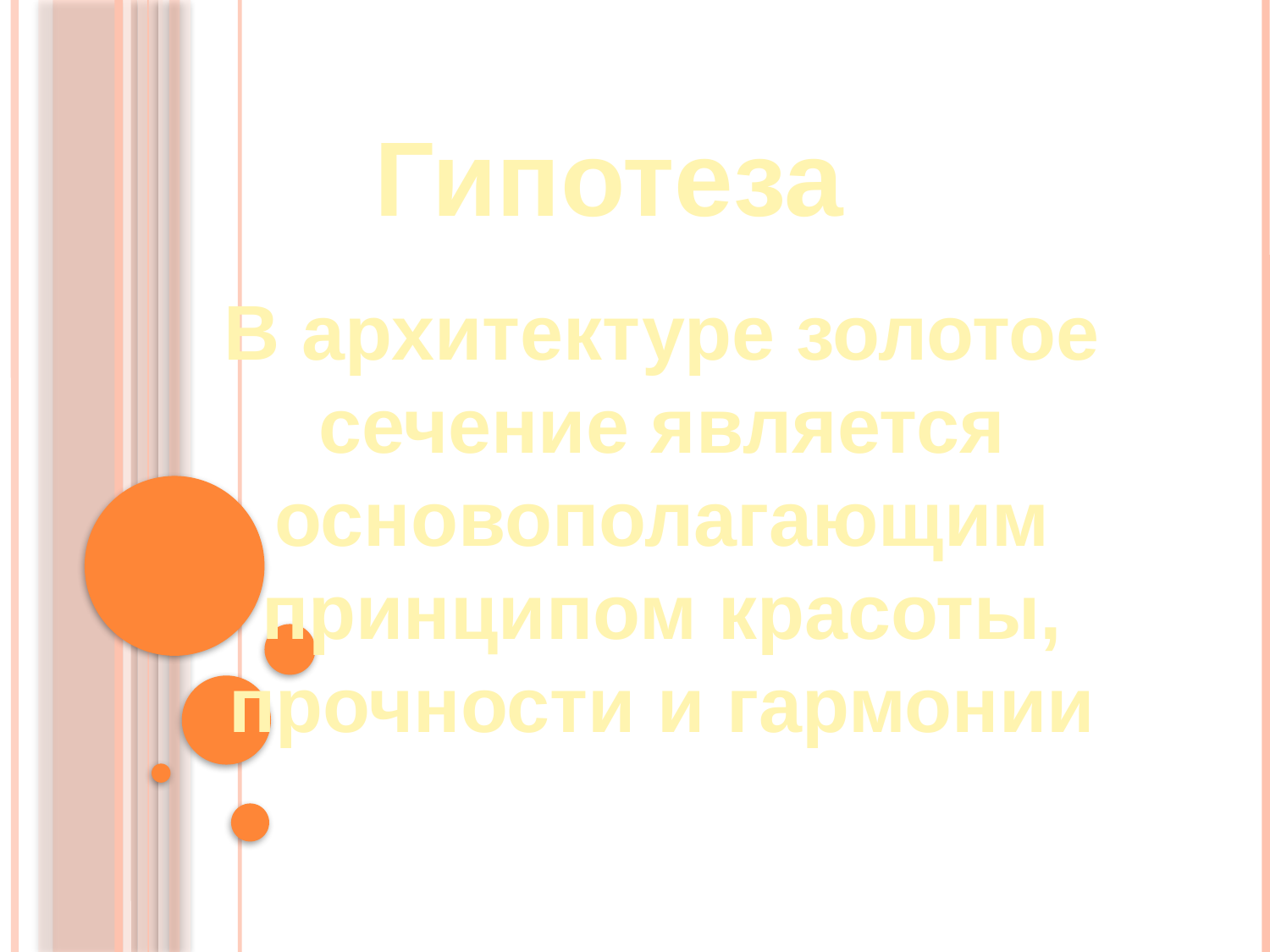

# Гипотеза
В архитектуре золотое сечение является основополагающим принципом красоты, прочности и гармонии